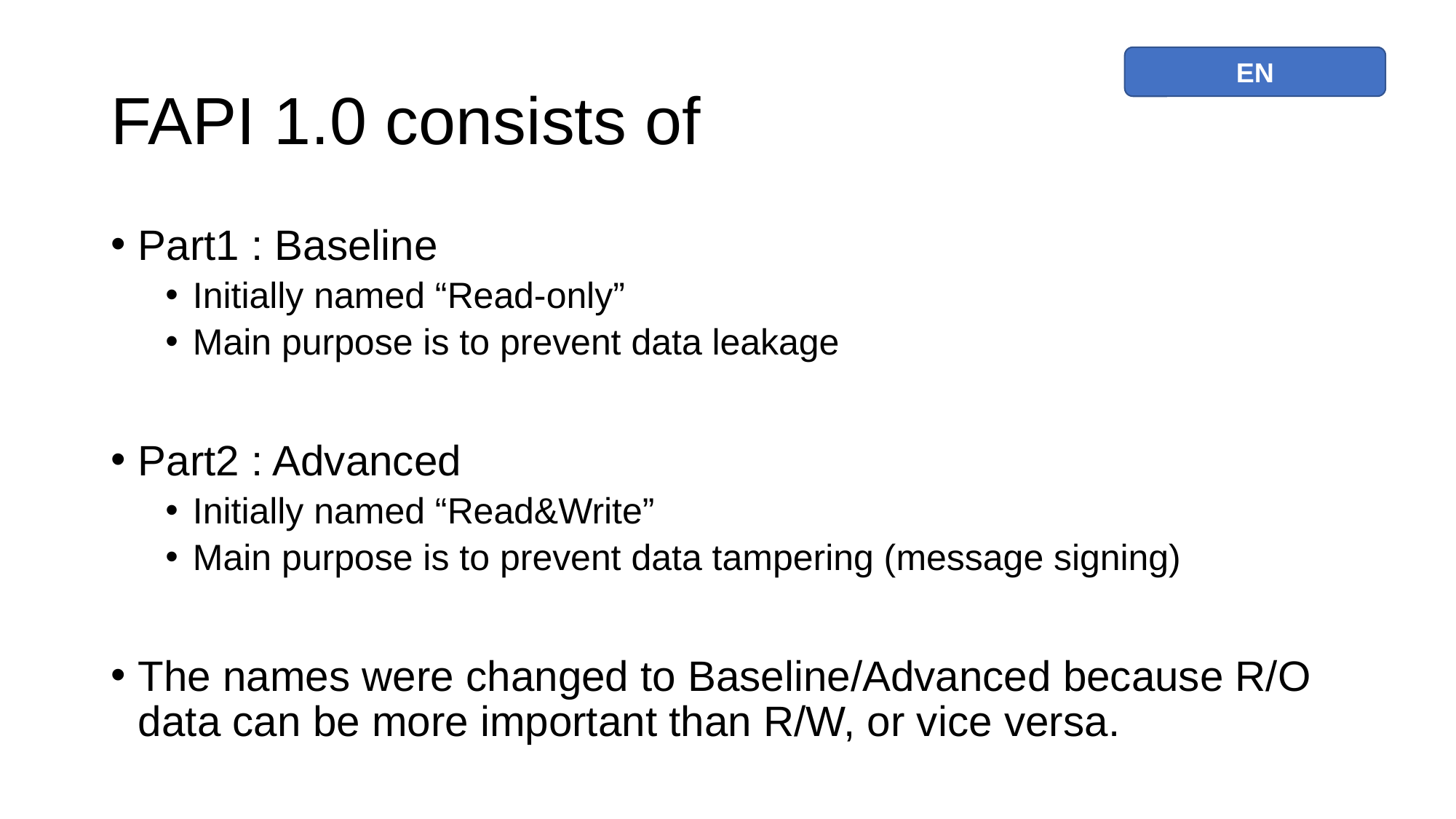

# FAPI 1.0 consists of
EN
Part1 : Baseline
Initially named “Read-only”
Main purpose is to prevent data leakage

Part2 : Advanced
Initially named “Read&Write”
Main purpose is to prevent data tampering (message signing)

The names were changed to Baseline/Advanced because R/O data can be more important than R/W, or vice versa.